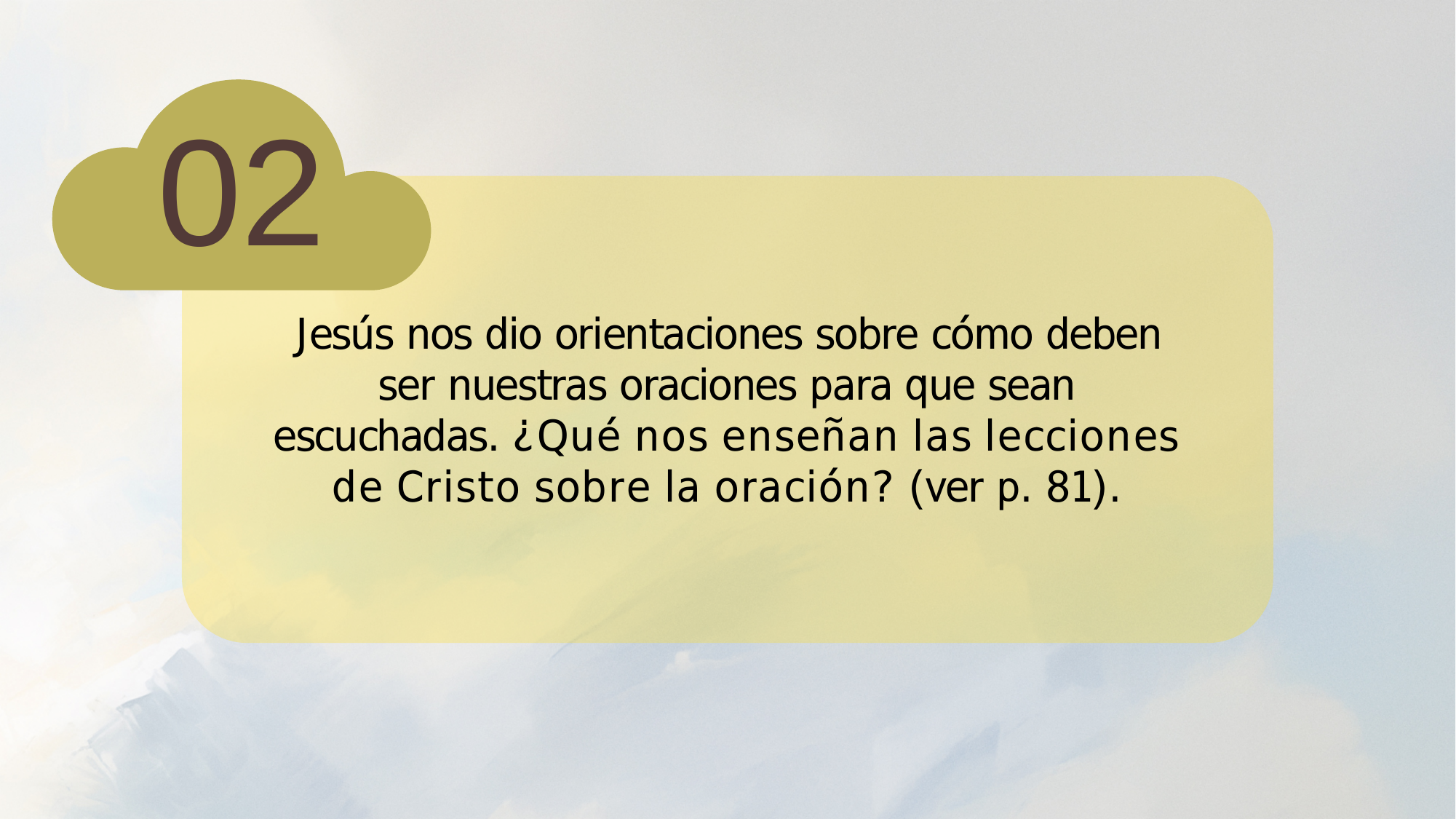

02

Jesús nos dio orientaciones sobre cómo deben ser nuestras oraciones para que sean escuchadas. ¿Qué nos enseñan las lecciones de Cristo sobre la oración? (ver p. 81).